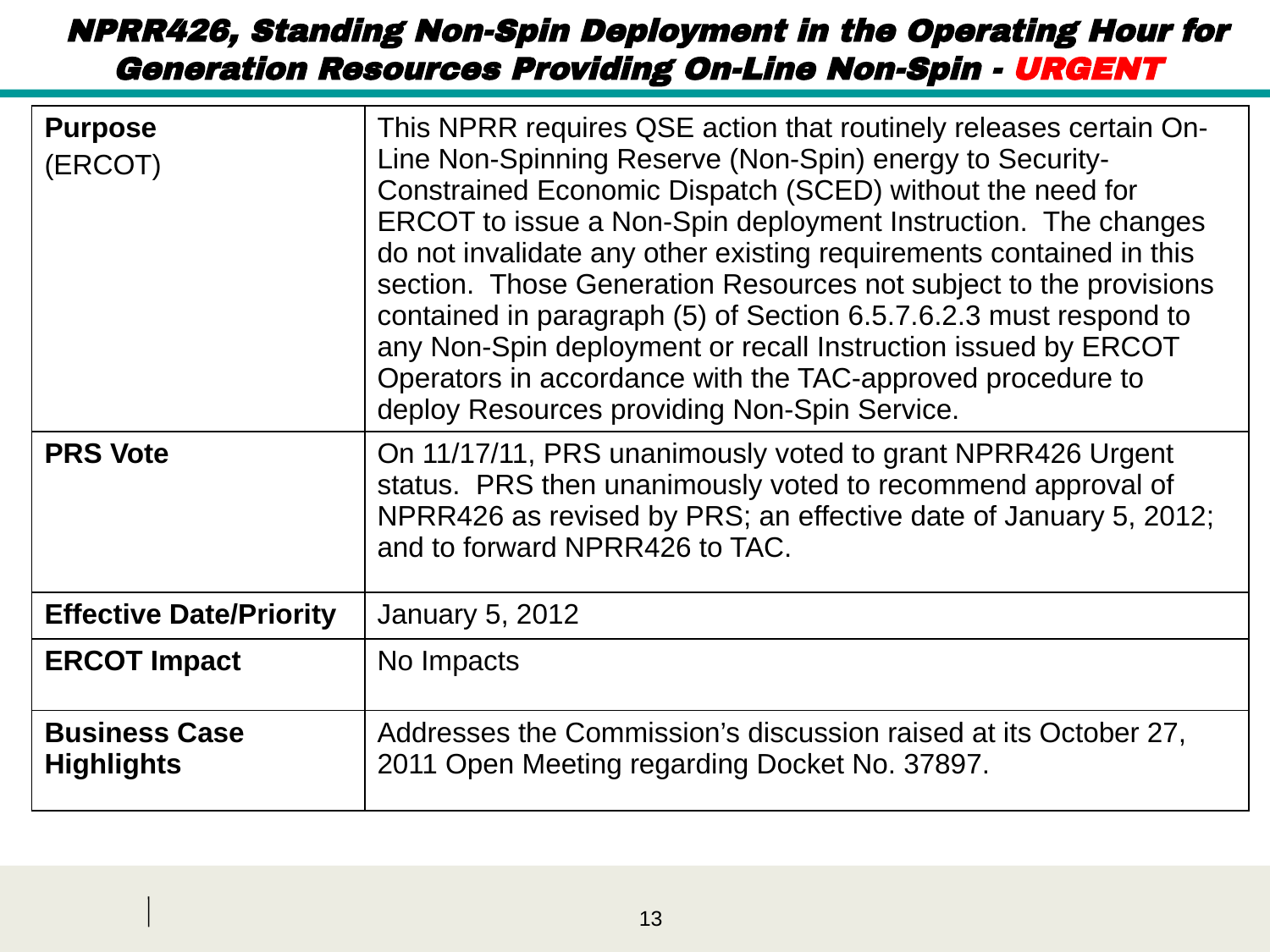

NPRR426, Standing Non-Spin Deployment in the Operating Hour for Generation Resources Providing On-Line Non-Spin - URGENT
| Purpose (ERCOT) | This NPRR requires QSE action that routinely releases certain On-Line Non-Spinning Reserve (Non-Spin) energy to Security-Constrained Economic Dispatch (SCED) without the need for ERCOT to issue a Non-Spin deployment Instruction. The changes do not invalidate any other existing requirements contained in this section. Those Generation Resources not subject to the provisions contained in paragraph (5) of Section 6.5.7.6.2.3 must respond to any Non-Spin deployment or recall Instruction issued by ERCOT Operators in accordance with the TAC-approved procedure to deploy Resources providing Non-Spin Service. |
| --- | --- |
| PRS Vote | On 11/17/11, PRS unanimously voted to grant NPRR426 Urgent status. PRS then unanimously voted to recommend approval of NPRR426 as revised by PRS; an effective date of January 5, 2012; and to forward NPRR426 to TAC. |
| Effective Date/Priority | January 5, 2012 |
| ERCOT Impact | No Impacts |
| Business Case Highlights | Addresses the Commission’s discussion raised at its October 27, 2011 Open Meeting regarding Docket No. 37897. |